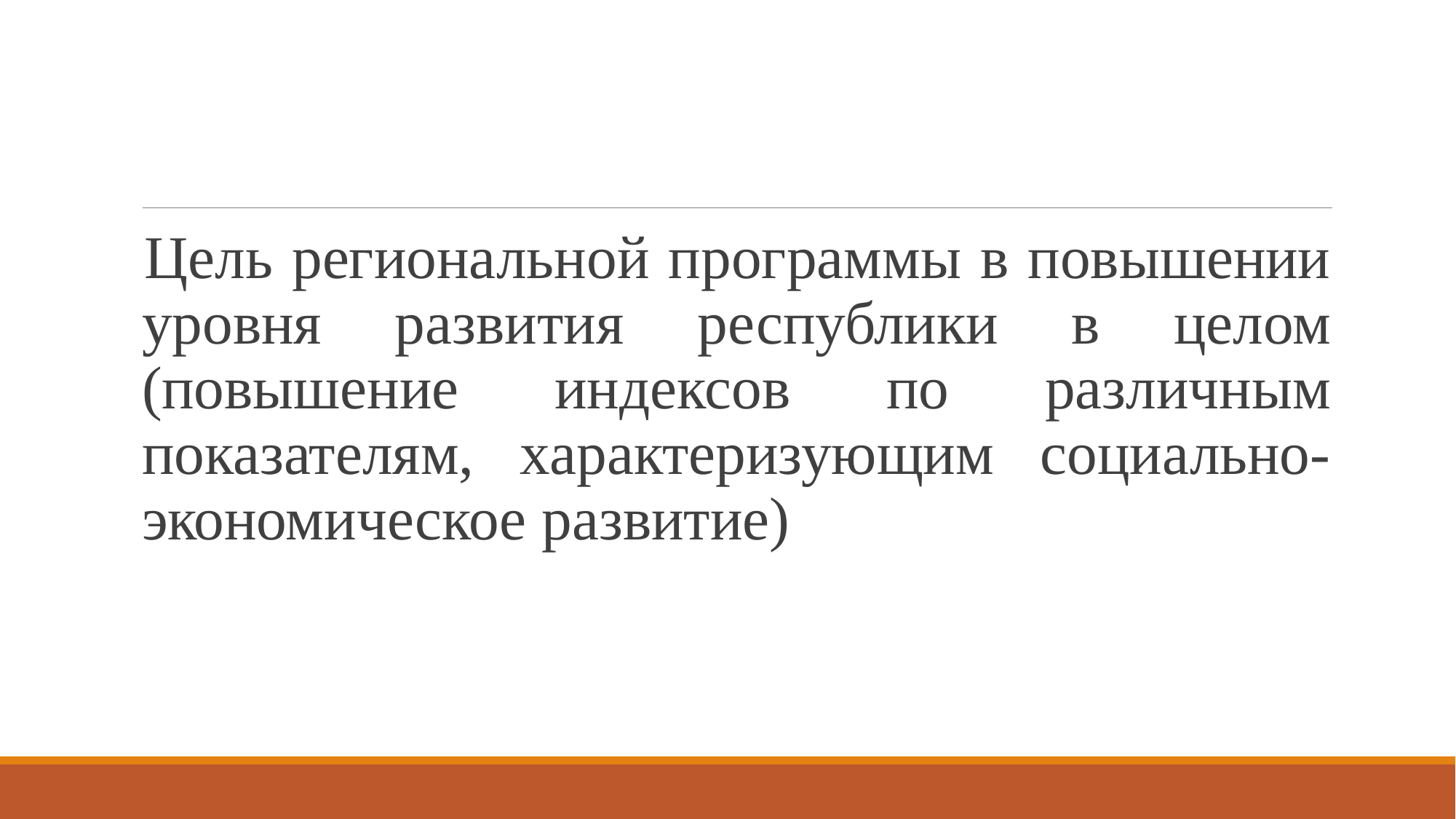

Цель региональной программы в повышении уровня развития республики в целом (повышение индексов по различным показателям, характеризующим социально-экономическое развитие)